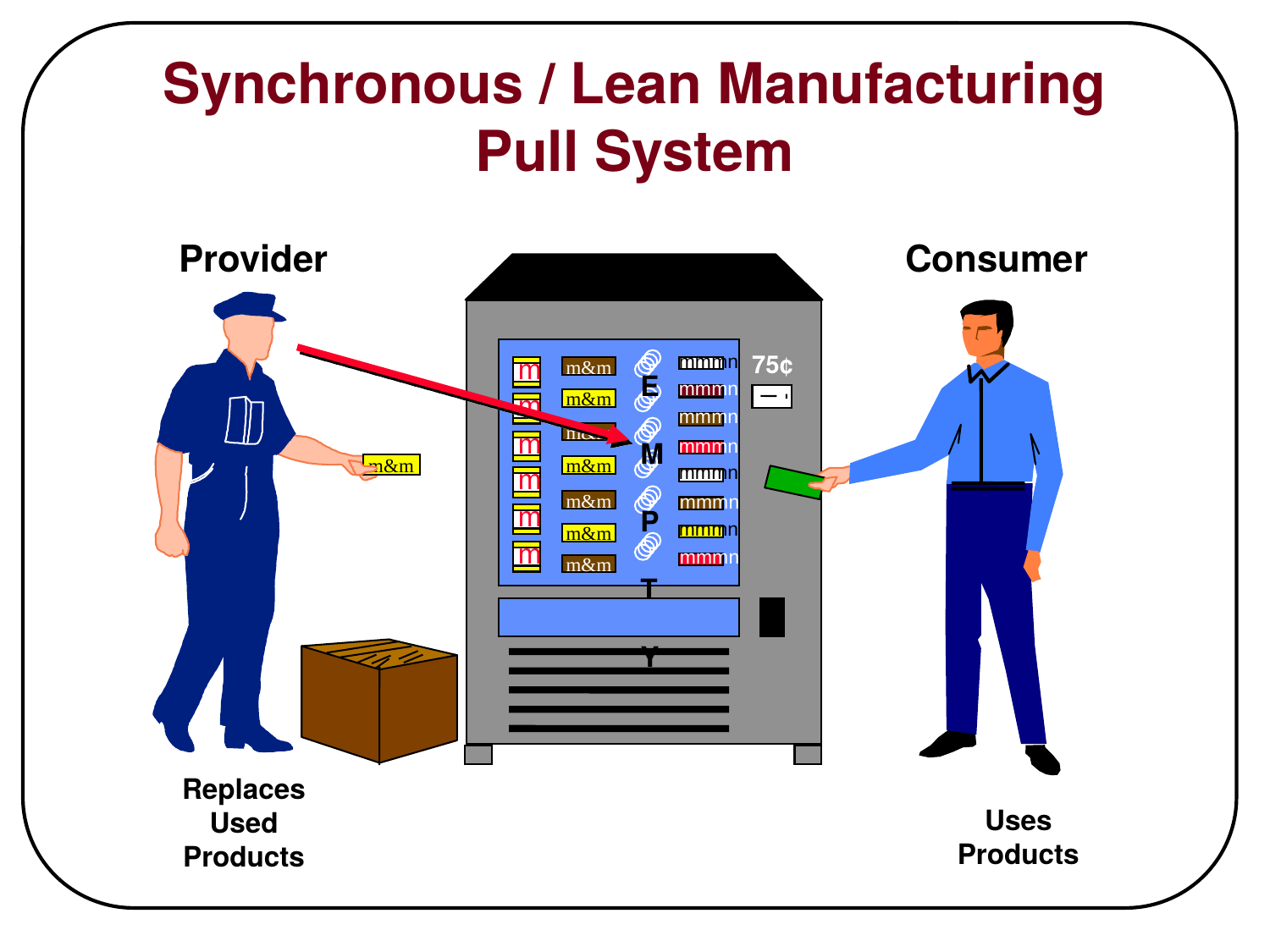

# Synchronous / Lean Manufacturing Pull System
Provider
Consumer

mmmn
75¢
m

m&m
E M P T Y
mmmn
m

m&m

mmmn

m

m&m
mmmn

mmmn
m

m&m

mmmn

m&m
m

mmmn
m&m

m

mmmn

m&m

m&m

Replaces
Used
Products
Uses
Products